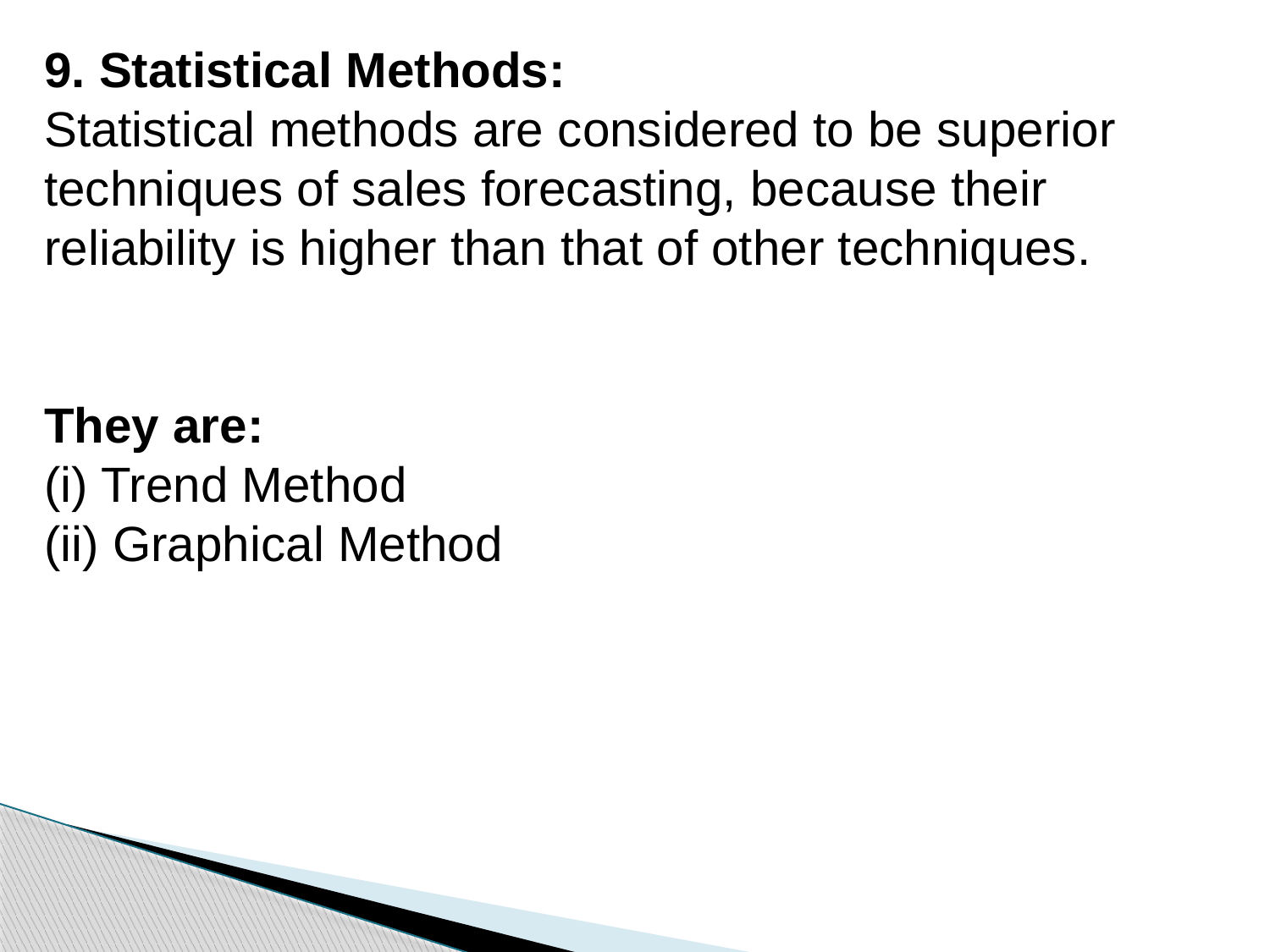

9. Statistical Methods:
Statistical methods are considered to be superior techniques of sales forecasting, because their reliability is higher than that of other techniques.

They are:
(i) Trend Method
(ii) Graphical Method